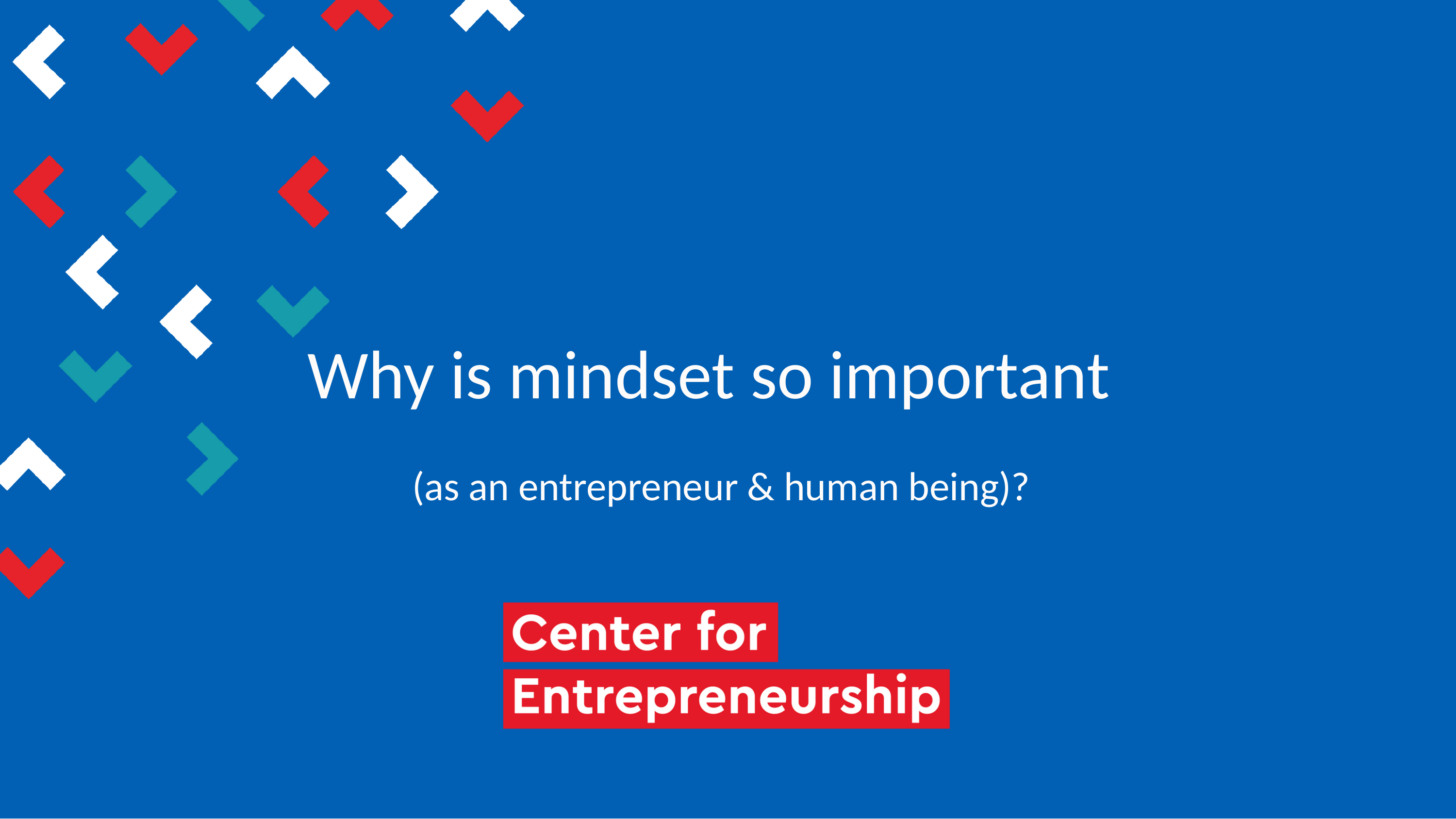

Why is mindset so important
 (as an entrepreneur & human being)?